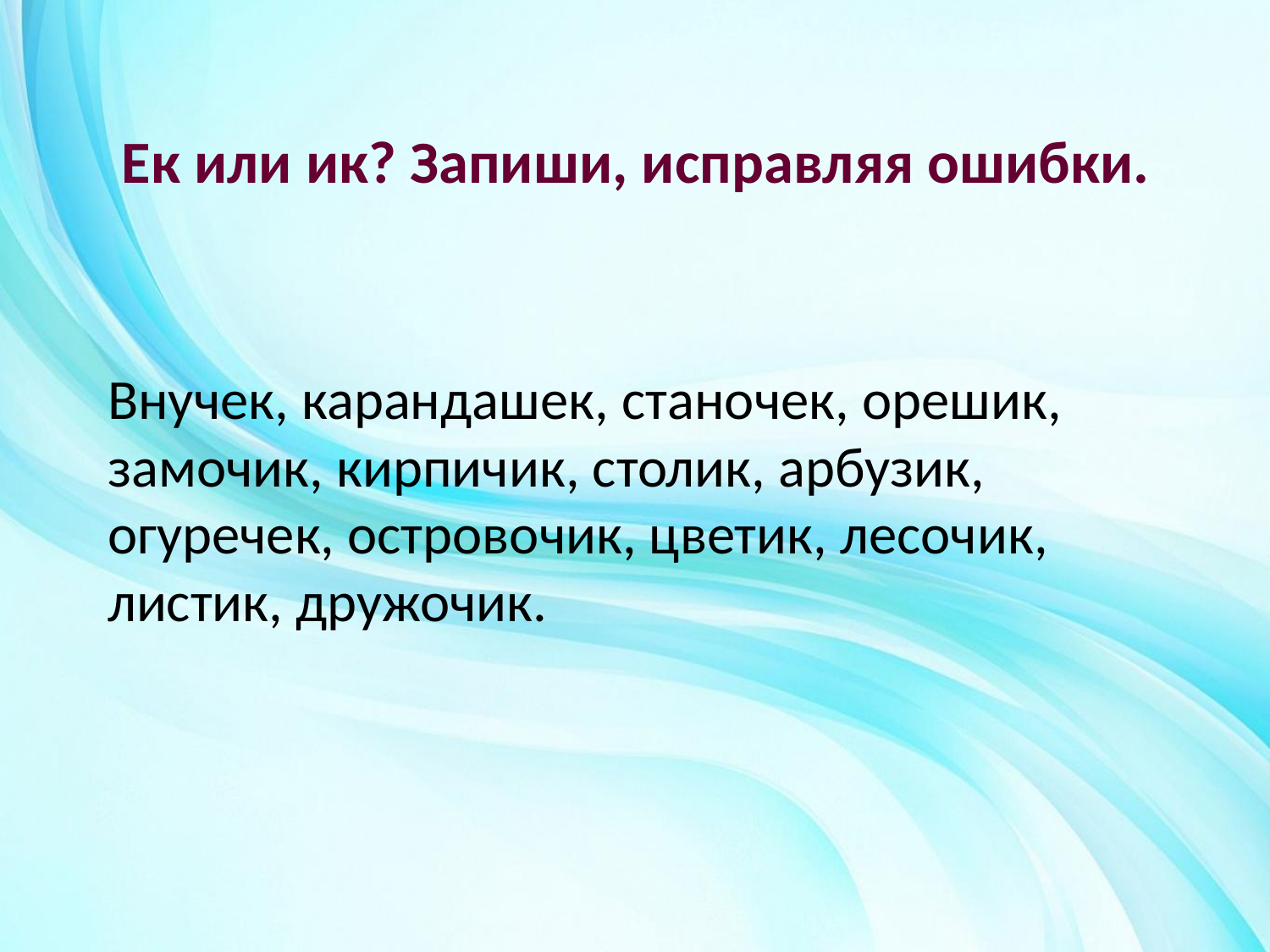

# Ек или ик? Запиши, исправляя ошибки.
Внучек, карандашек, станочек, орешик, замочик, кирпичик, столик, арбузик, огуречек, островочик, цветик, лесочик, листик, дружочик.